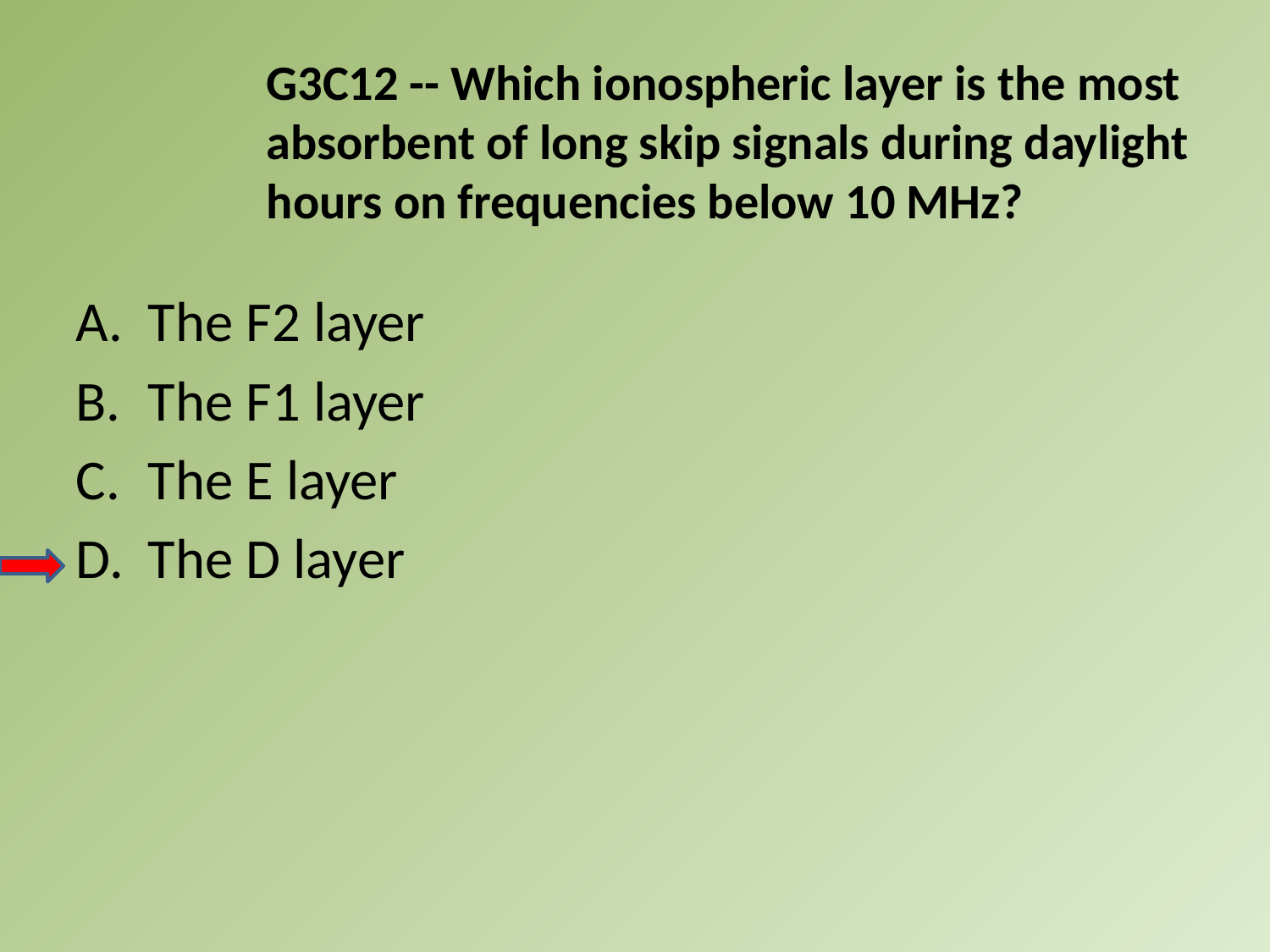

G3C12 -- Which ionospheric layer is the most absorbent of long skip signals during daylight hours on frequencies below 10 MHz?
A.	The F2 layer
B.	The F1 layer
C.	The E layer
D.	The D layer